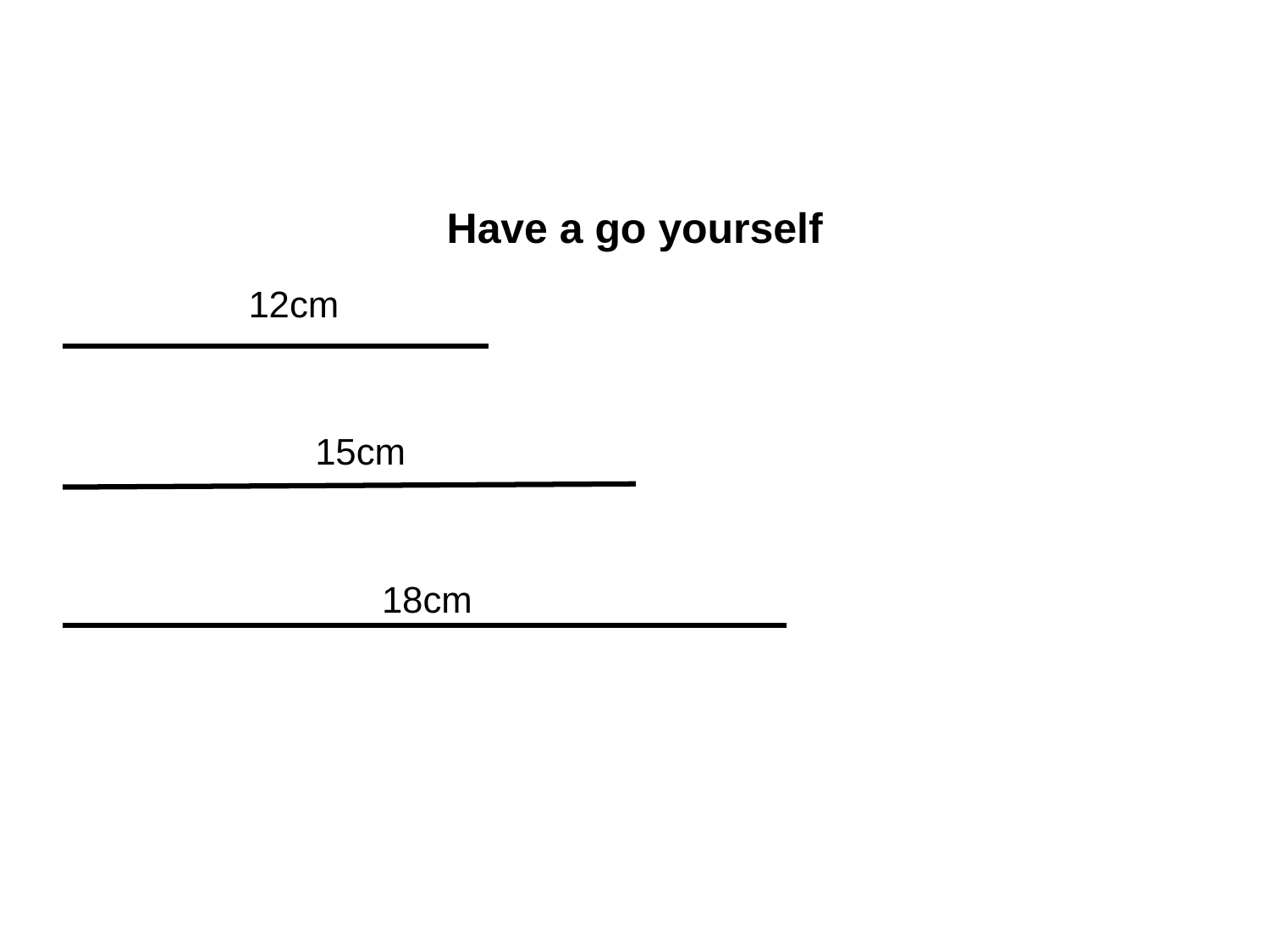

#
Have a go yourself
12cm
15cm
18cm